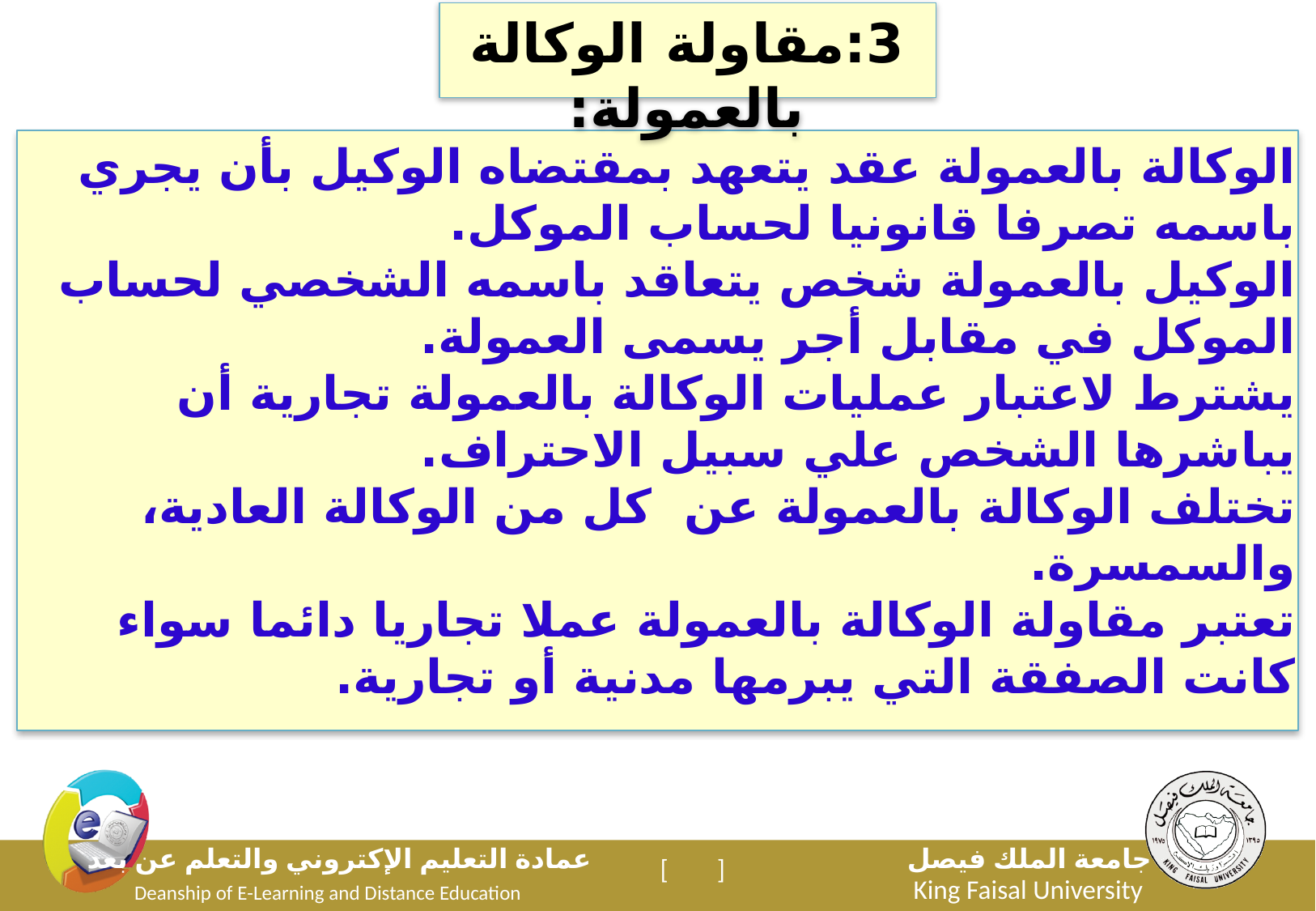

3:مقاولة الوكالة بالعمولة:
الوكالة بالعمولة عقد يتعهد بمقتضاه الوكيل بأن يجري باسمه تصرفا قانونيا لحساب الموكل.
الوكيل بالعمولة شخص يتعاقد باسمه الشخصي لحساب الموكل في مقابل أجر يسمى العمولة.
يشترط لاعتبار عمليات الوكالة بالعمولة تجارية أن يباشرها الشخص علي سبيل الاحتراف.
تختلف الوكالة بالعمولة عن  كل من الوكالة العادية، والسمسرة.
تعتبر مقاولة الوكالة بالعمولة عملا تجاريا دائما سواء كانت الصفقة التي يبرمها مدنية أو تجارية.